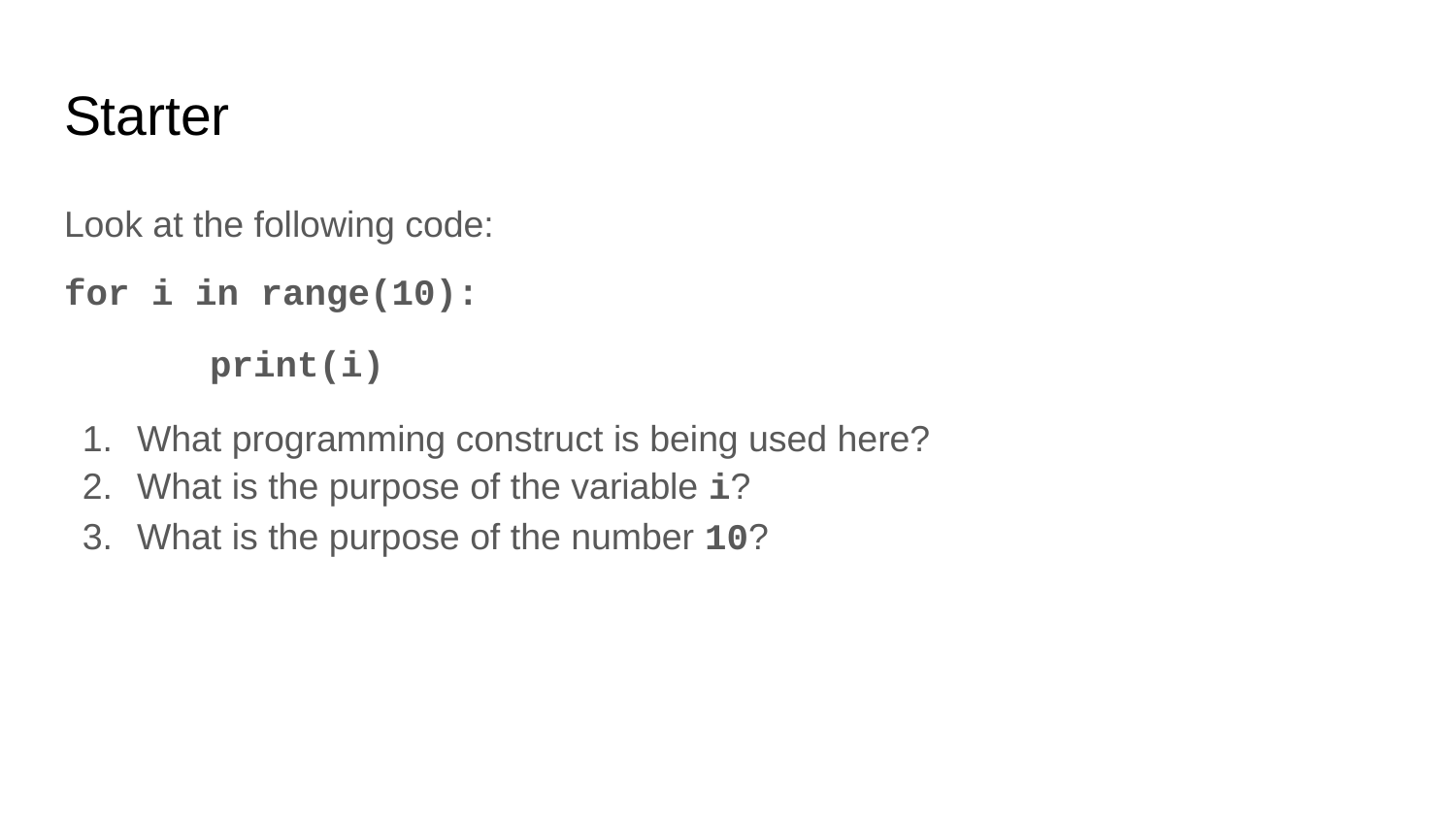

# Starter
Look at the following code:
for i in range(10):
	print(i)
What programming construct is being used here?
What is the purpose of the variable i?
What is the purpose of the number 10?